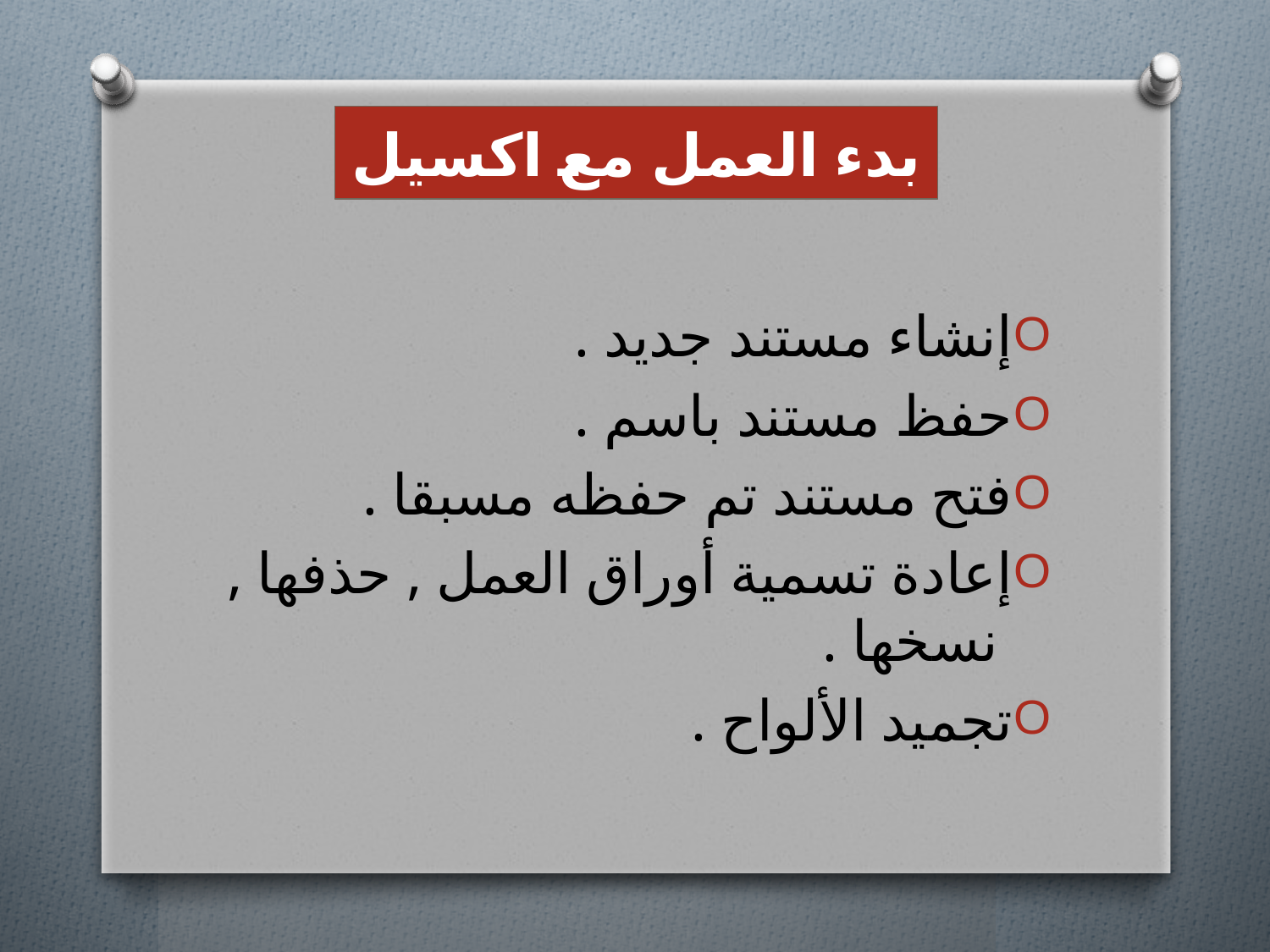

# بدء العمل مع اكسيل
إنشاء مستند جديد .
حفظ مستند باسم .
فتح مستند تم حفظه مسبقا .
إعادة تسمية أوراق العمل , حذفها ,  نسخها .
تجميد الألواح .